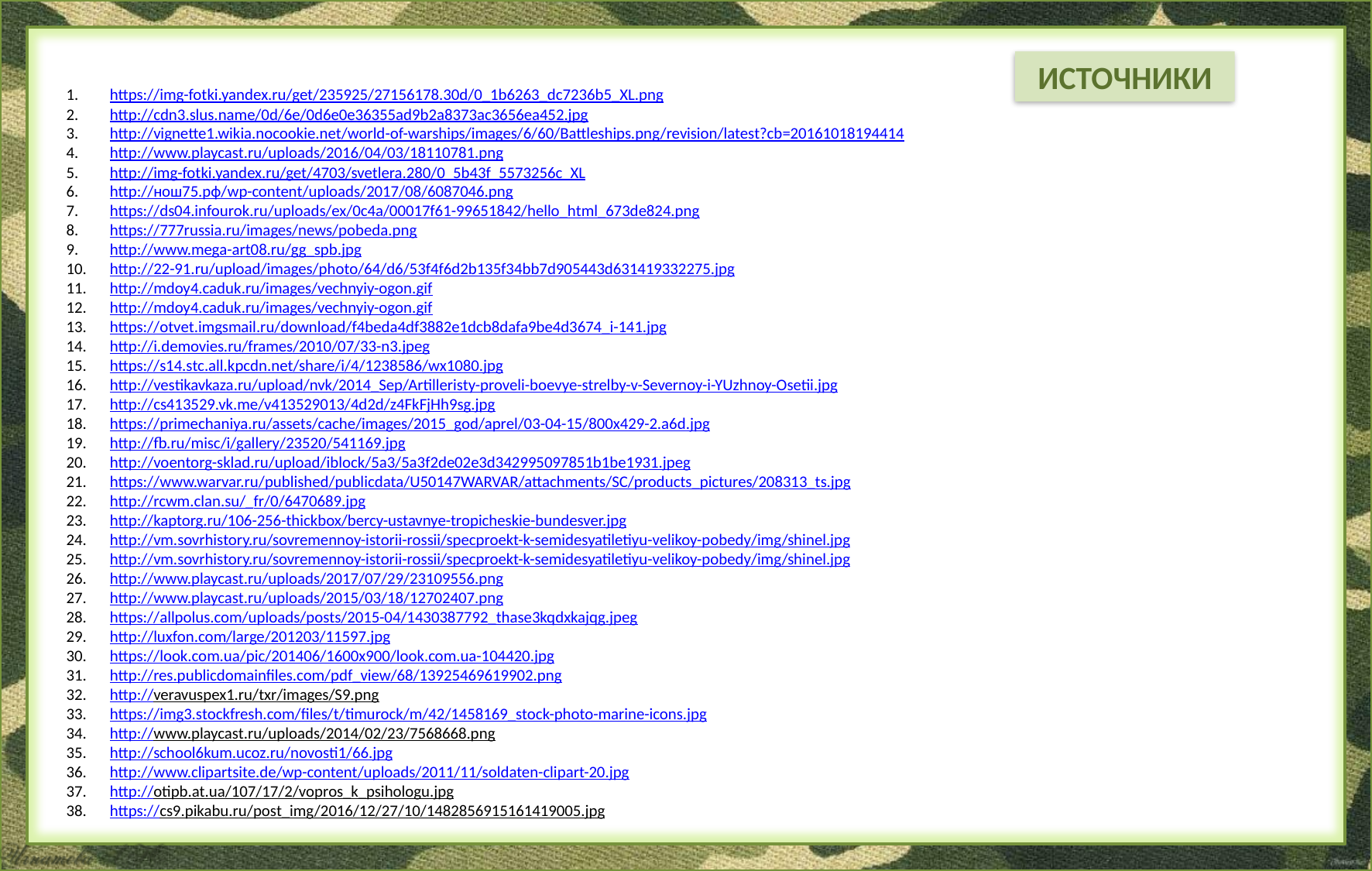

ИСТОЧНИКИ
https://img-fotki.yandex.ru/get/235925/27156178.30d/0_1b6263_dc7236b5_XL.png
http://cdn3.slus.name/0d/6e/0d6e0e36355ad9b2a8373ac3656ea452.jpg
http://vignette1.wikia.nocookie.net/world-of-warships/images/6/60/Battleships.png/revision/latest?cb=20161018194414
http://www.playcast.ru/uploads/2016/04/03/18110781.png
http://img-fotki.yandex.ru/get/4703/svetlera.280/0_5b43f_5573256c_XL
http://нош75.рф/wp-content/uploads/2017/08/6087046.png
https://ds04.infourok.ru/uploads/ex/0c4a/00017f61-99651842/hello_html_673de824.png
https://777russia.ru/images/news/pobeda.png
http://www.mega-art08.ru/gg_spb.jpg
http://22-91.ru/upload/images/photo/64/d6/53f4f6d2b135f34bb7d905443d631419332275.jpg
http://mdoy4.caduk.ru/images/vechnyiy-ogon.gif
http://mdoy4.caduk.ru/images/vechnyiy-ogon.gif
https://otvet.imgsmail.ru/download/f4beda4df3882e1dcb8dafa9be4d3674_i-141.jpg
http://i.demovies.ru/frames/2010/07/33-n3.jpeg
https://s14.stc.all.kpcdn.net/share/i/4/1238586/wx1080.jpg
http://vestikavkaza.ru/upload/nvk/2014_Sep/Artilleristy-proveli-boevye-strelby-v-Severnoy-i-YUzhnoy-Osetii.jpg
http://cs413529.vk.me/v413529013/4d2d/z4FkFjHh9sg.jpg
https://primechaniya.ru/assets/cache/images/2015_god/aprel/03-04-15/800x429-2.a6d.jpg
http://fb.ru/misc/i/gallery/23520/541169.jpg
http://voentorg-sklad.ru/upload/iblock/5a3/5a3f2de02e3d342995097851b1be1931.jpeg
https://www.warvar.ru/published/publicdata/U50147WARVAR/attachments/SC/products_pictures/208313_ts.jpg
http://rcwm.clan.su/_fr/0/6470689.jpg
http://kaptorg.ru/106-256-thickbox/bercy-ustavnye-tropicheskie-bundesver.jpg
http://vm.sovrhistory.ru/sovremennoy-istorii-rossii/specproekt-k-semidesyatiletiyu-velikoy-pobedy/img/shinel.jpg
http://vm.sovrhistory.ru/sovremennoy-istorii-rossii/specproekt-k-semidesyatiletiyu-velikoy-pobedy/img/shinel.jpg
http://www.playcast.ru/uploads/2017/07/29/23109556.png
http://www.playcast.ru/uploads/2015/03/18/12702407.png
https://allpolus.com/uploads/posts/2015-04/1430387792_thase3kqdxkajqg.jpeg
http://luxfon.com/large/201203/11597.jpg
https://look.com.ua/pic/201406/1600x900/look.com.ua-104420.jpg
http://res.publicdomainfiles.com/pdf_view/68/13925469619902.png
http://veravuspex1.ru/txr/images/S9.png
https://img3.stockfresh.com/files/t/timurock/m/42/1458169_stock-photo-marine-icons.jpg
http://www.playcast.ru/uploads/2014/02/23/7568668.png
http://school6kum.ucoz.ru/novosti1/66.jpg
http://www.clipartsite.de/wp-content/uploads/2011/11/soldaten-clipart-20.jpg
http://otipb.at.ua/107/17/2/vopros_k_psihologu.jpg
https://cs9.pikabu.ru/post_img/2016/12/27/10/1482856915161419005.jpg